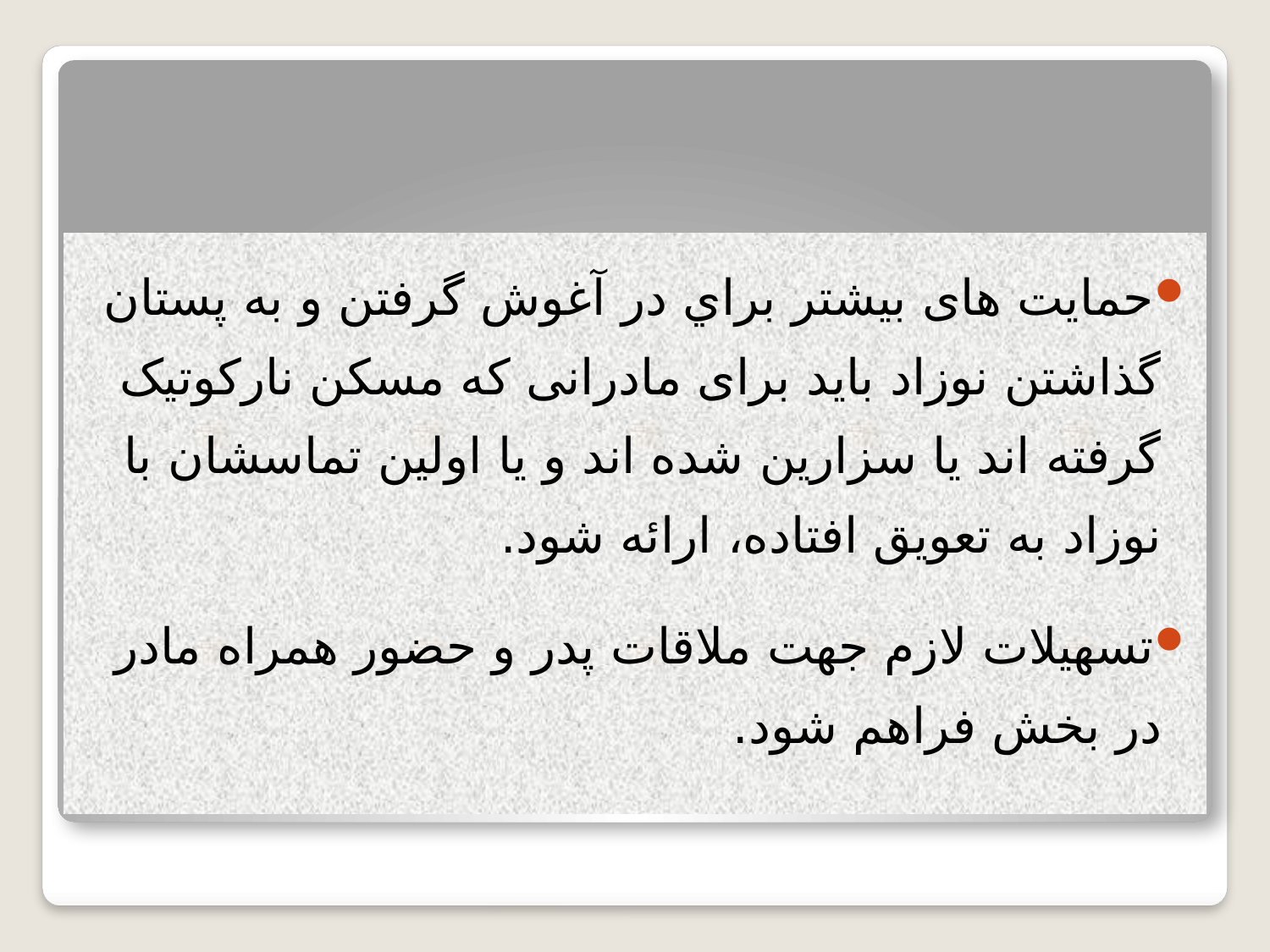

# وظیفه تیم پزشکی در ساعت اول تولد بخش پس از زايمان ( (POST PARTUM
حمایت های بیشتر براي در آغوش گرفتن و به پستان گذاشتن نوزاد باید برای مادرانی که مسكن نارکوتیک گرفته اند یا سزارین شده اند و يا اولین تماسشان با نوزاد به تعویق افتاده، ارائه شود.
تسهيلات لازم جهت ملاقات پدر و حضور همراه مادر در بخش فراهم شود.